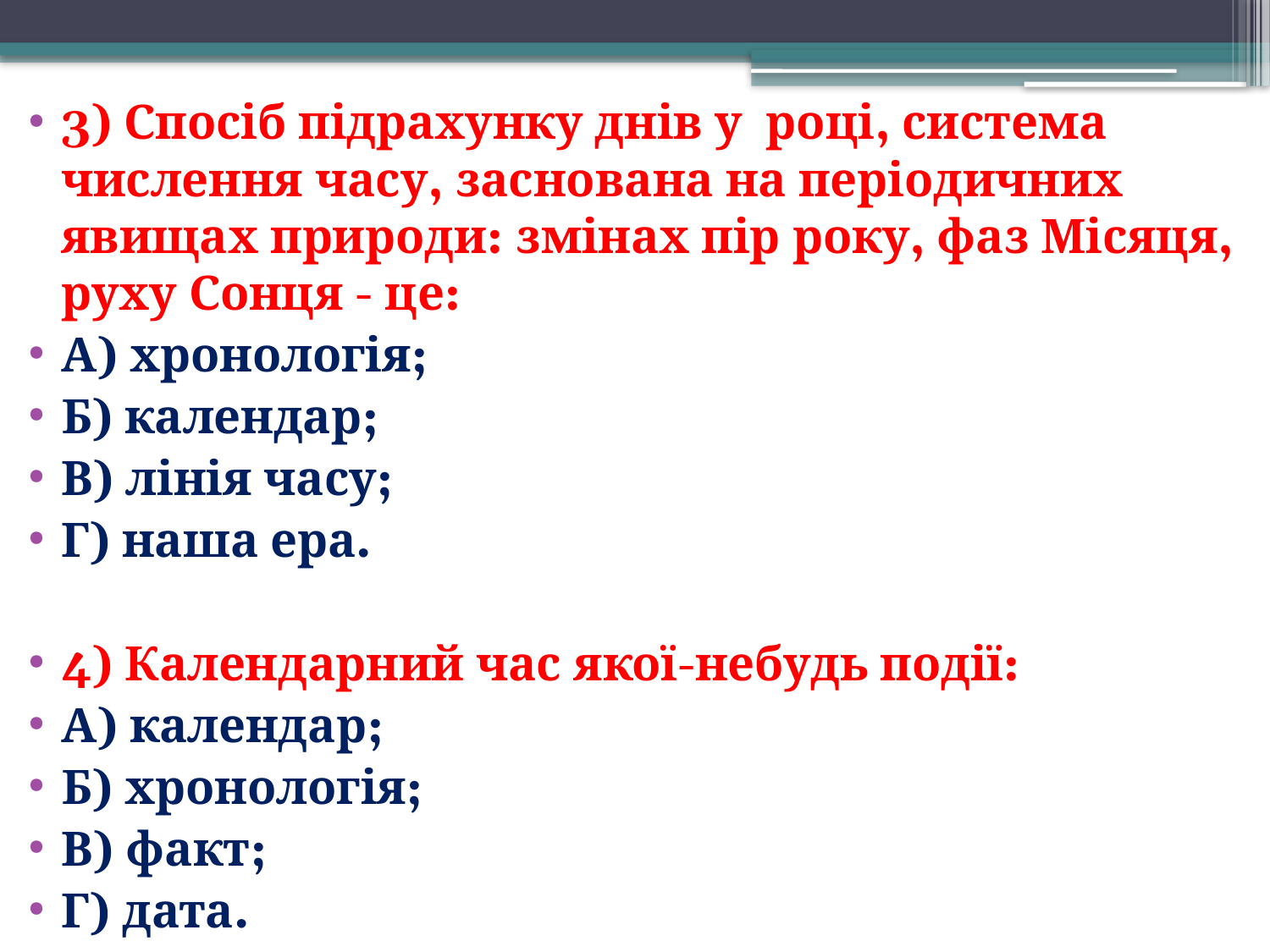

3) Спосіб підрахунку днів у  році, система числення часу, заснована на періодичних явищах природи: змінах пір року, фаз Місяця, руху Сонця - це:
А) хронологія;
Б) календар;
В) лінія часу;
Г) наша ера.

4) Календарний час якої-небудь події:
А) календар;
Б) хронологія;
В) факт;
Г) дата.